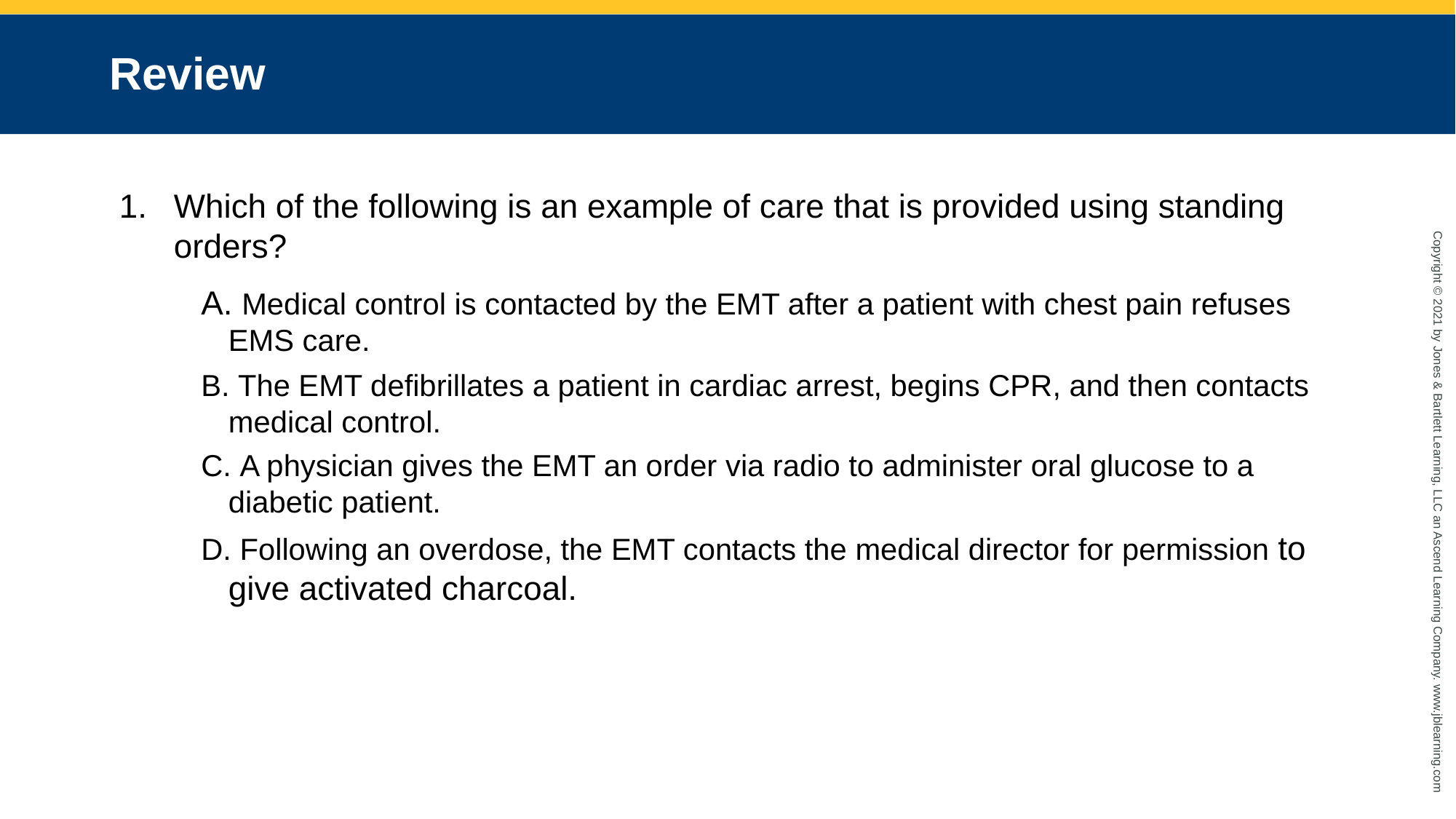

# Review
Which of the following is an example of care that is provided using standing orders?
 Medical control is contacted by the EMT after a patient with chest pain refuses EMS care.
 The EMT defibrillates a patient in cardiac arrest, begins CPR, and then contacts medical control.
 A physician gives the EMT an order via radio to administer oral glucose to a diabetic patient.
 Following an overdose, the EMT contacts the medical director for permission to give activated charcoal.